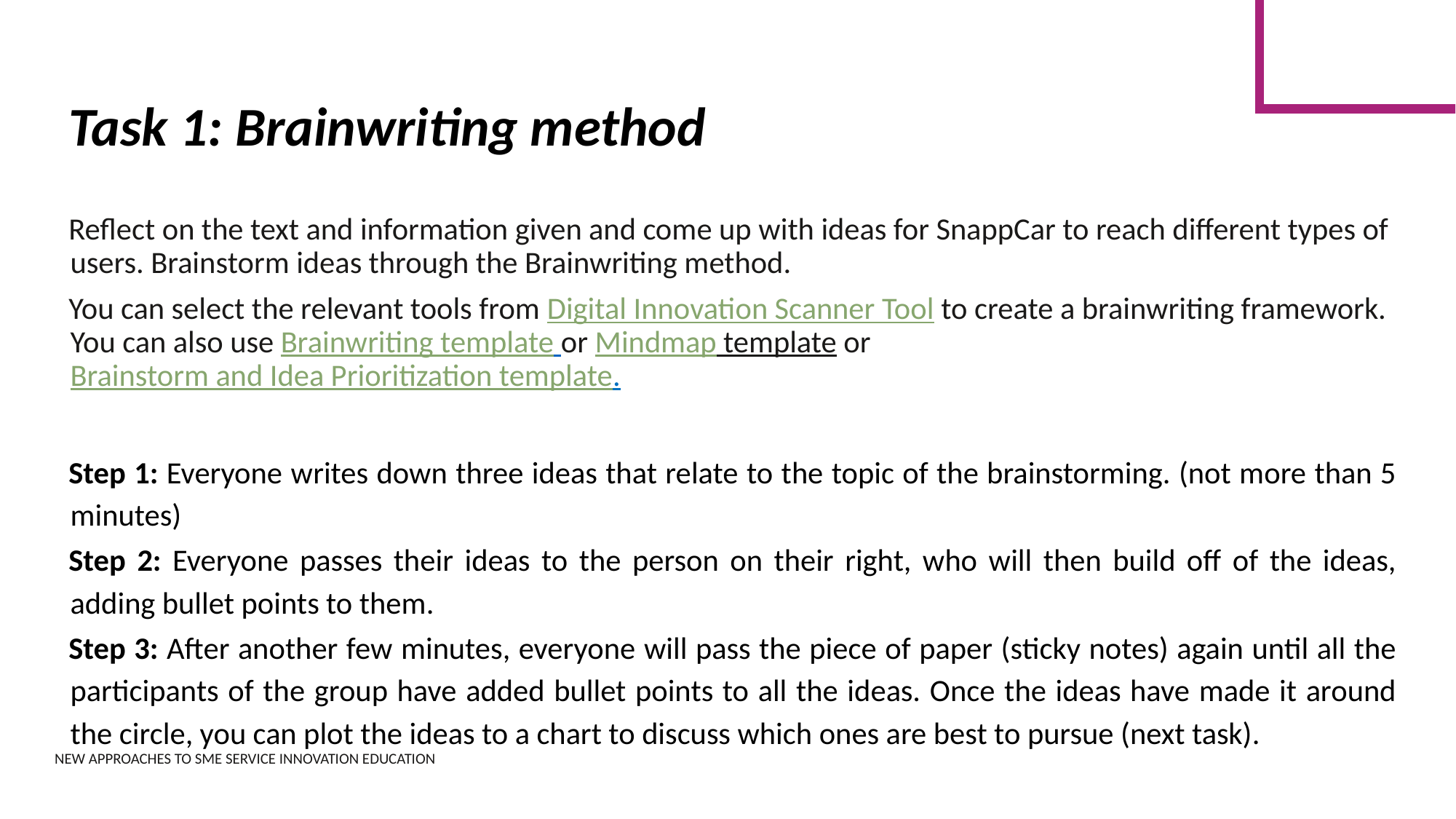

Task 1: Brainwriting method

Reflect on the text and information given and come up with ideas for SnappCar to reach different types of users. Brainstorm ideas through the Brainwriting method.
You can select the relevant tools from Digital Innovation Scanner Tool to create a brainwriting framework. You can also use Brainwriting template or Mindmap template or Brainstorm and Idea Prioritization template.

Step 1: Everyone writes down three ideas that relate to the topic of the brainstorming. (not more than 5 minutes)
Step 2: Everyone passes their ideas to the person on their right, who will then build off of the ideas, adding bullet points to them.
Step 3: After another few minutes, everyone will pass the piece of paper (sticky notes) again until all the participants of the group have added bullet points to all the ideas. Once the ideas have made it around the circle, you can plot the ideas to a chart to discuss which ones are best to pursue (next task).